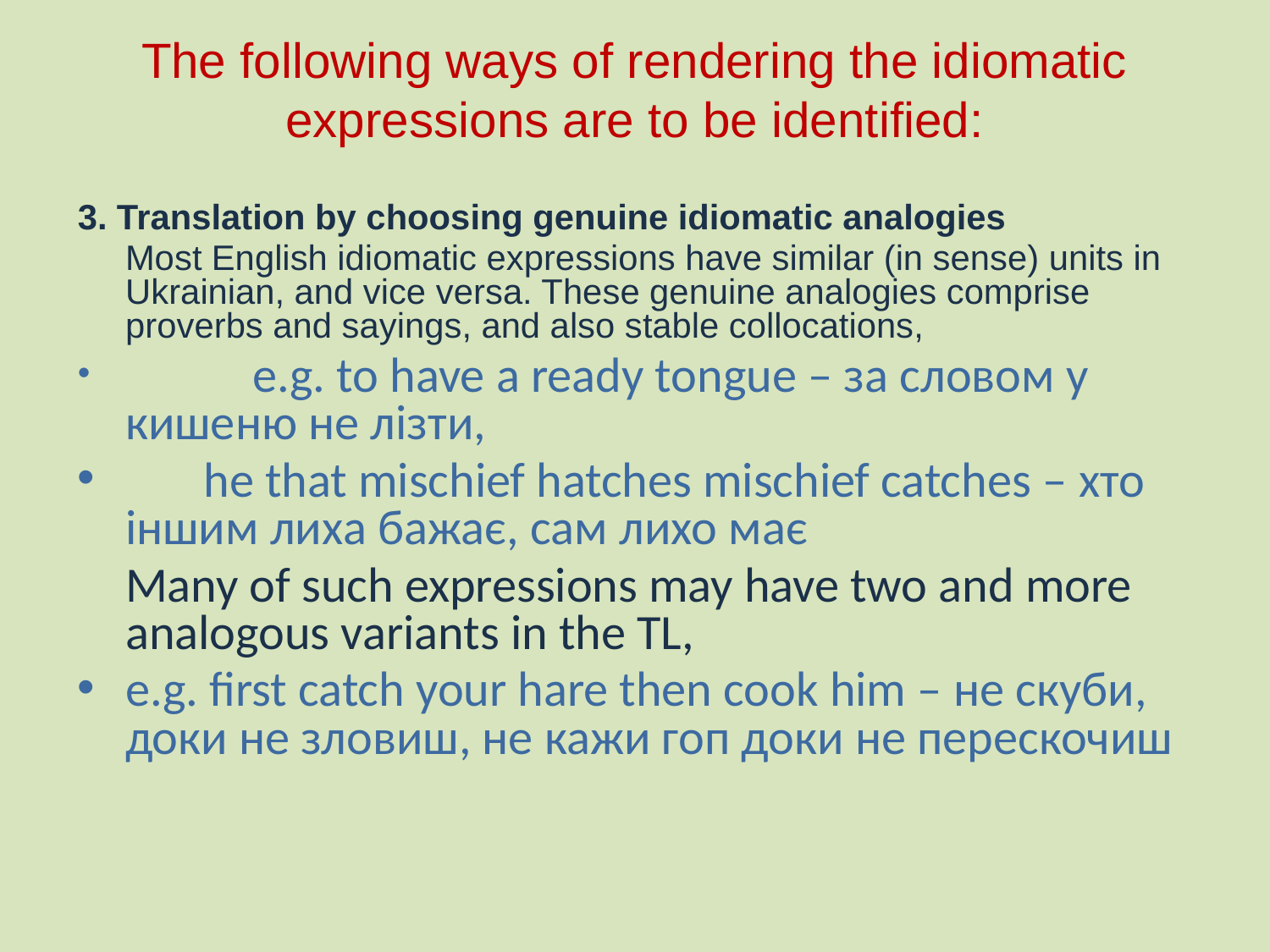

# The following ways of rendering the idiomatic expressions are to be identified:
3. Translation by choosing genuine idiomatic analogies
	Most English idiomatic expressions have similar (in sense) units in Ukrainian, and vice versa. These genuine analogies comprise proverbs and sayings, and also stable collocations,
	e.g. to have a ready tongue – за словом у кишеню не лізти,
       he that mischief hatches mischief catches – хто іншим лиха бажає, сам лихо має
	Many of such expressions may have two and more analogous variants in the TL,
e.g. first catch your hare then cook him – не скуби, доки не зловиш, не кажи гоп доки не перескочиш